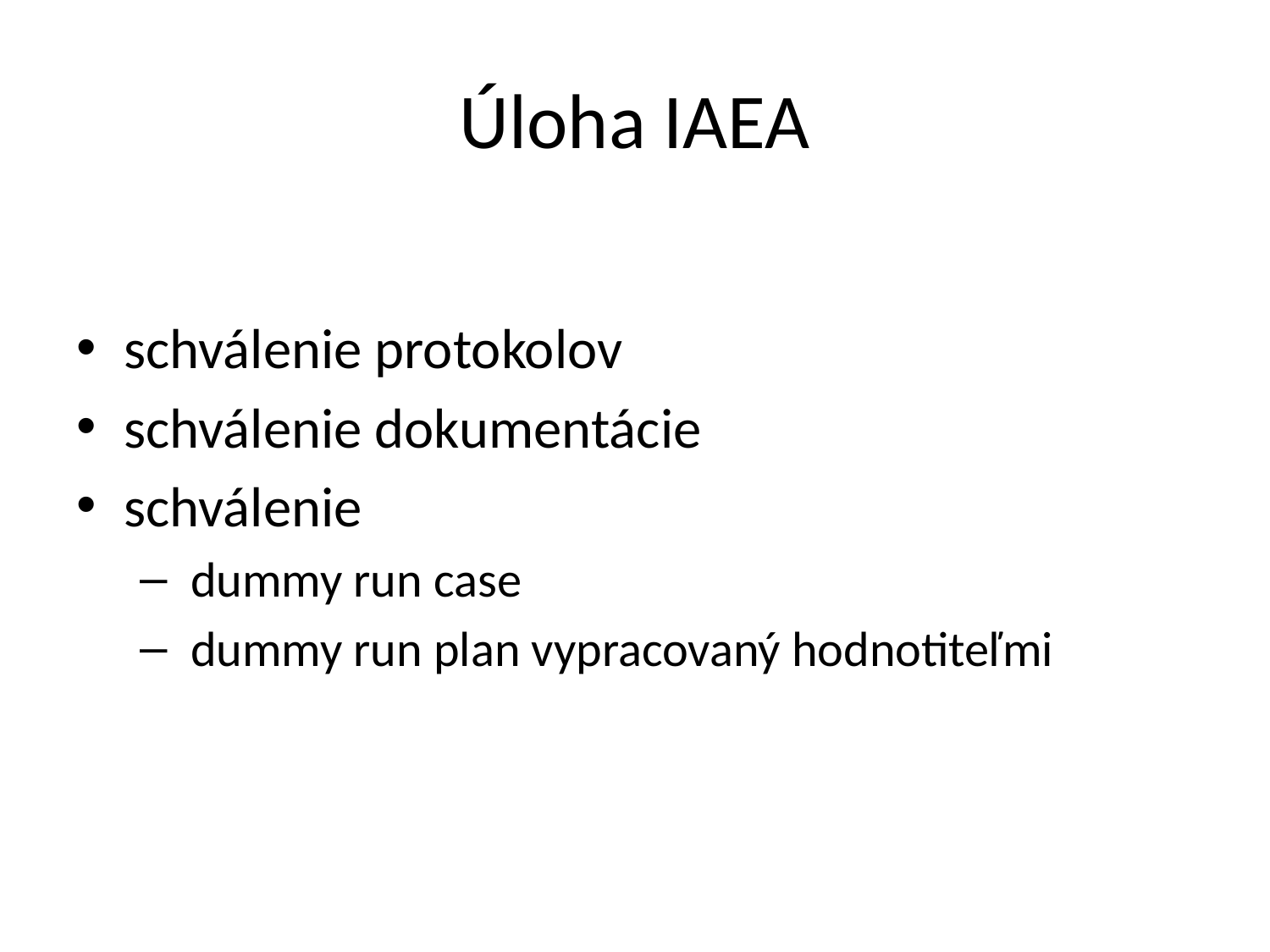

# Úloha IAEA
schválenie protokolov
schválenie dokumentácie
schválenie
 dummy run case
 dummy run plan vypracovaný hodnotiteľmi